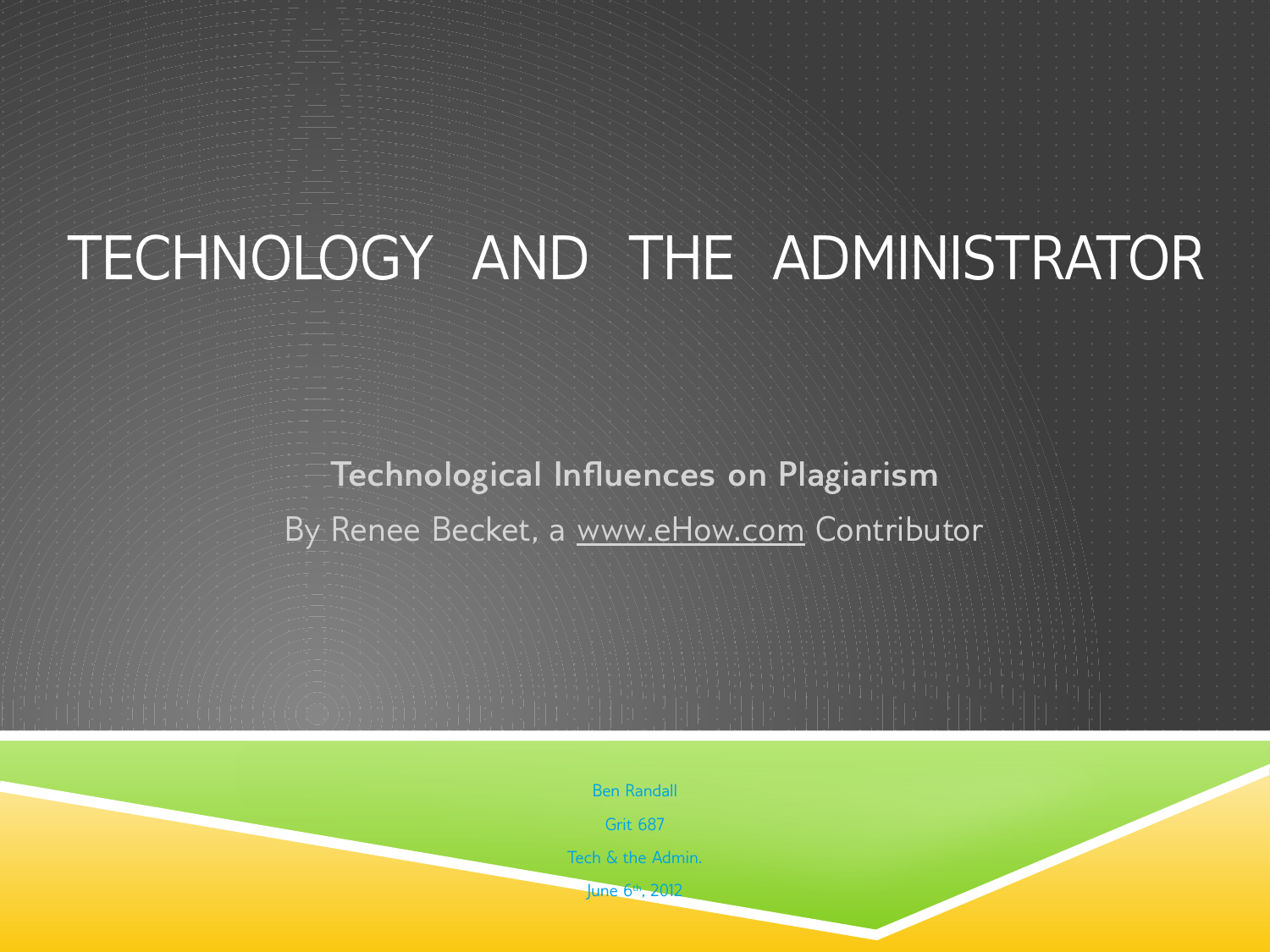

# Technology  and  the  Administrator
Technological Influences on Plagiarism
By Renee Becket, a www.eHow.com Contributor

Ben Randall
Grit 687
Tech & the Admin.
June 6th, 2012